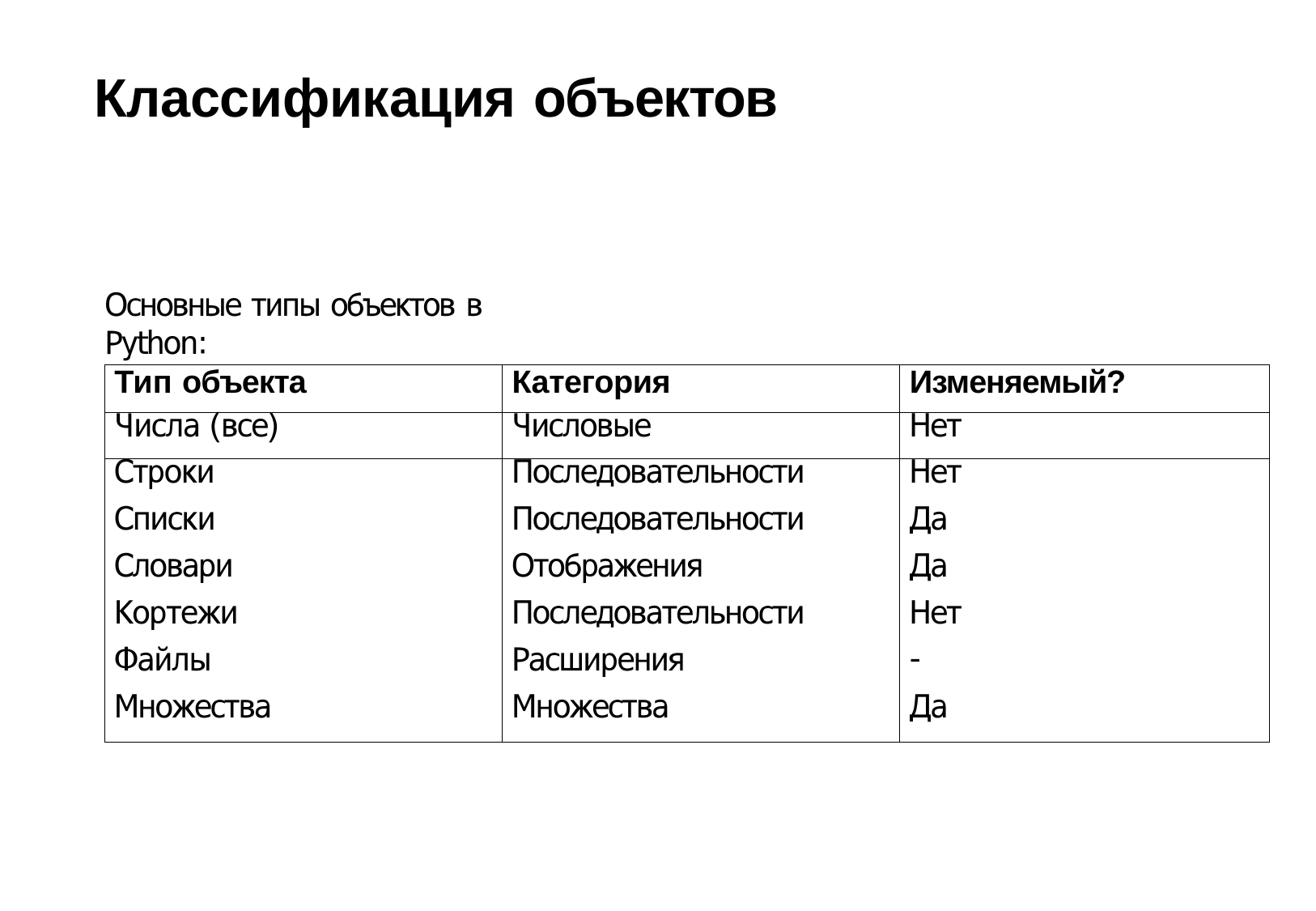

Классификация объектов
Основные типы объектов в Python:
| Тип объекта | Категория | Изменяемый? |
| --- | --- | --- |
| Числа (все) | Числовые | Нет |
| Строки | Последовательности | Нет |
| Списки | Последовательности | Да |
| Словари | Отображения | Да |
| Кортежи | Последовательности | Нет |
| Файлы | Расширения | - |
| Множества | Множества | Да |